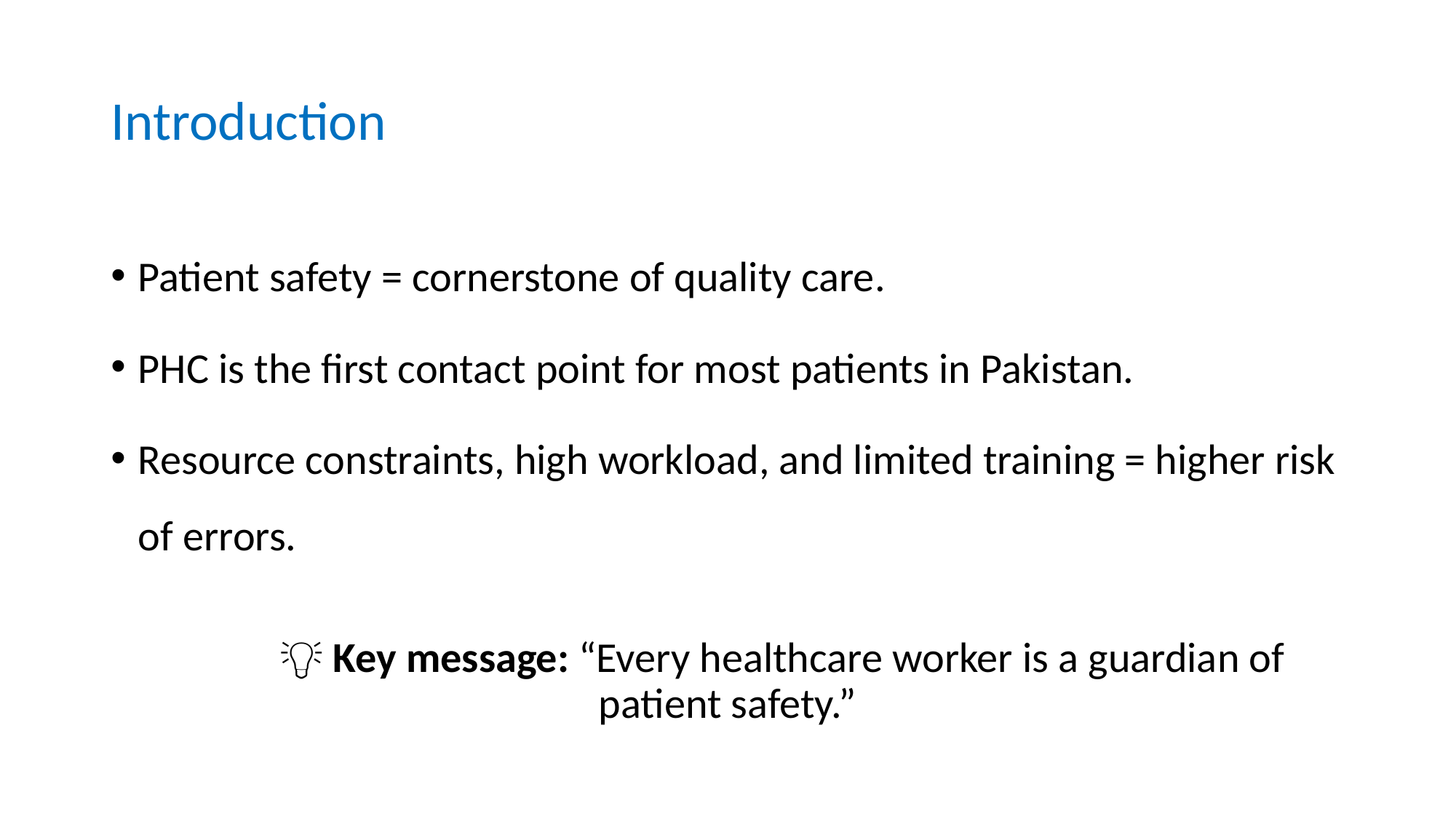

# Introduction
Patient safety = cornerstone of quality care.
PHC is the first contact point for most patients in Pakistan.
Resource constraints, high workload, and limited training = higher risk of errors.

	💡 Key message: “Every healthcare worker is a guardian of patient safety.”